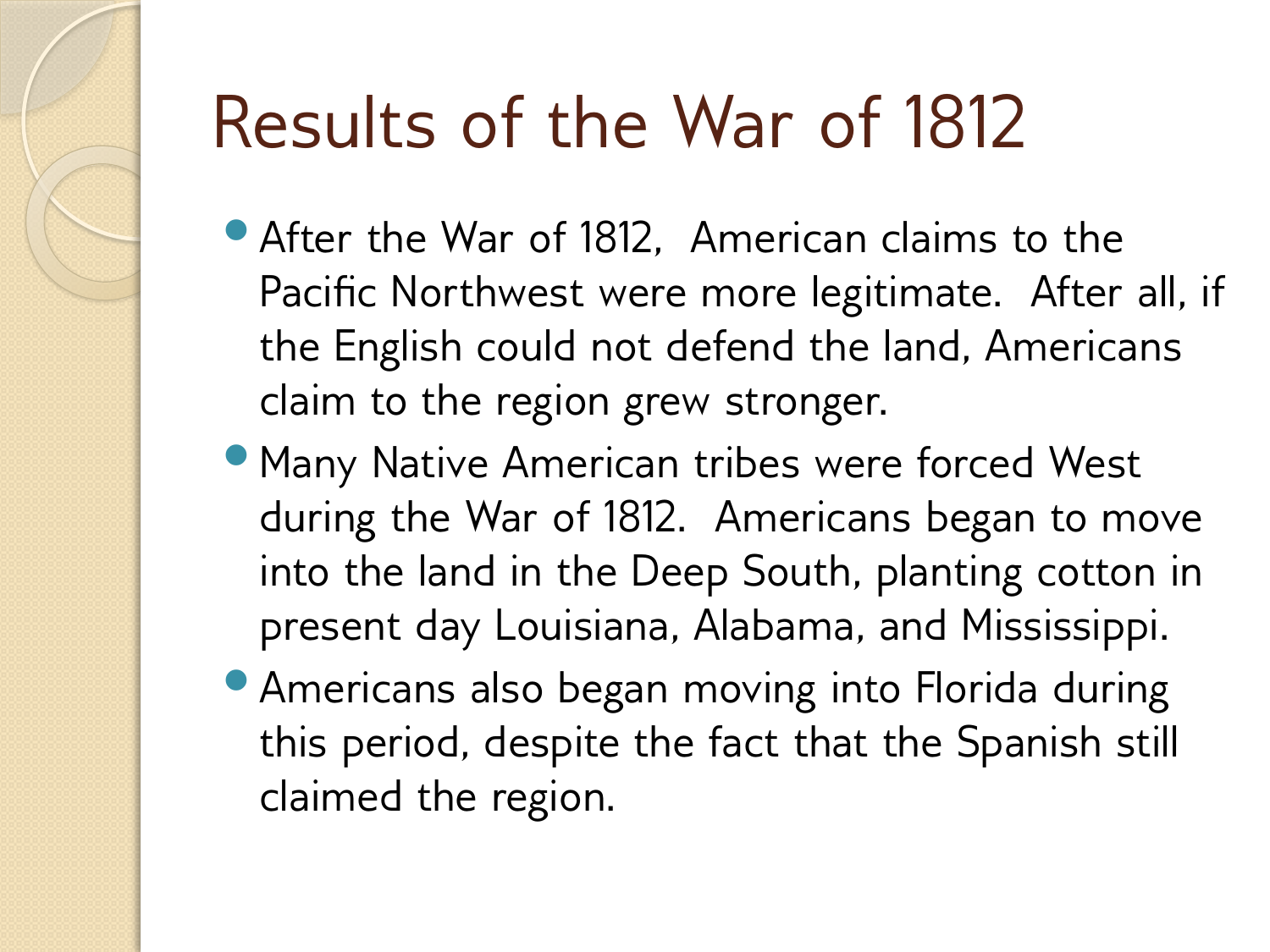

# Results of the War of 1812
After the War of 1812,  American claims to the Pacific Northwest were more legitimate.  After all, if the English could not defend the land, Americans claim to the region grew stronger.
Many Native American tribes were forced West during the War of 1812.  Americans began to move into the land in the Deep South, planting cotton in present day Louisiana, Alabama, and Mississippi.
Americans also began moving into Florida during this period, despite the fact that the Spanish still claimed the region.